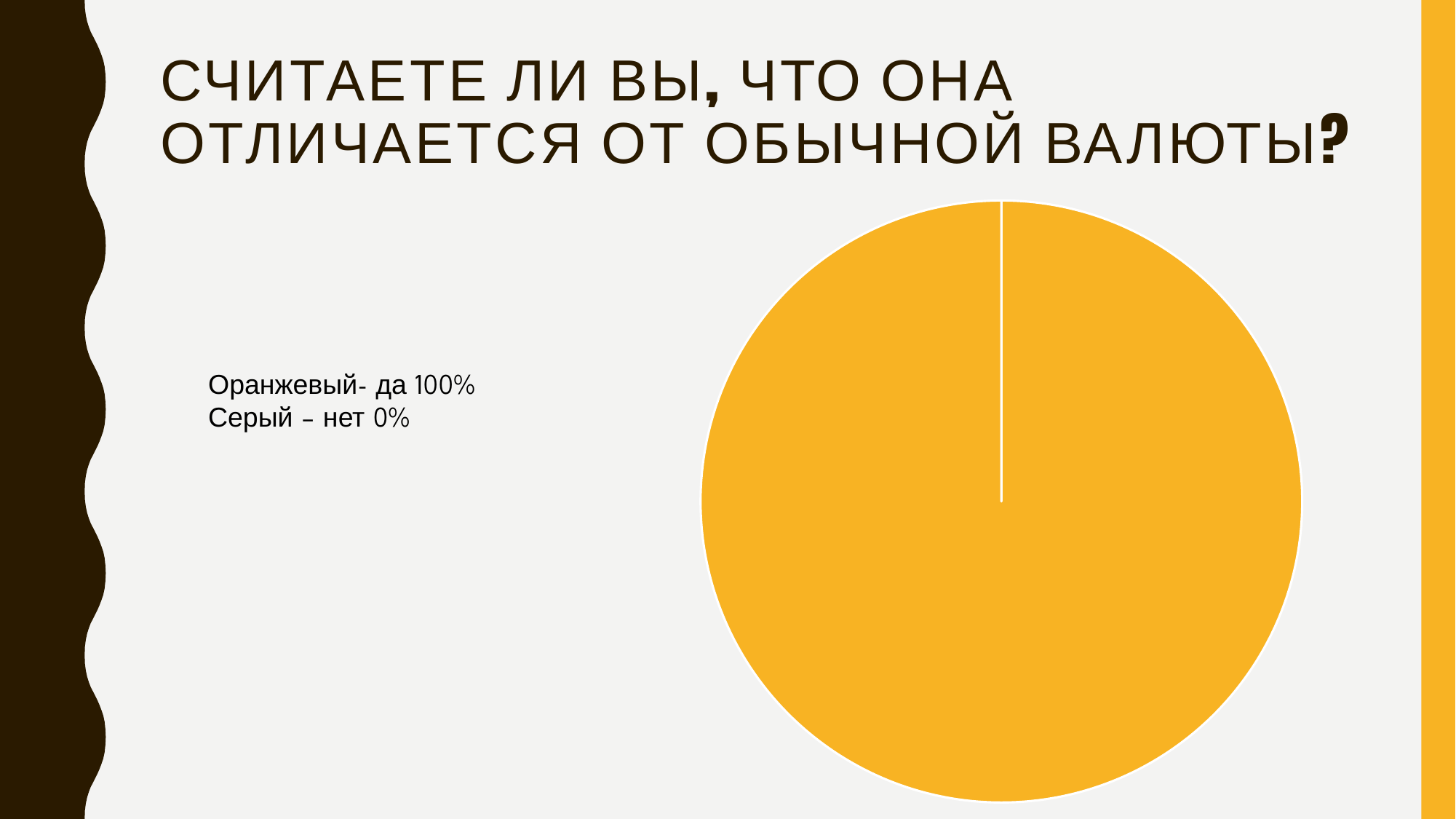

# Считаете ли вы, что она отличается от обычной валюты?

### Chart

| Category | Столбец1 |
|---|---|
| да | 100.0 |
| нет | 0.0 |
Оранжевый- да 100%
Серый – нет 0%